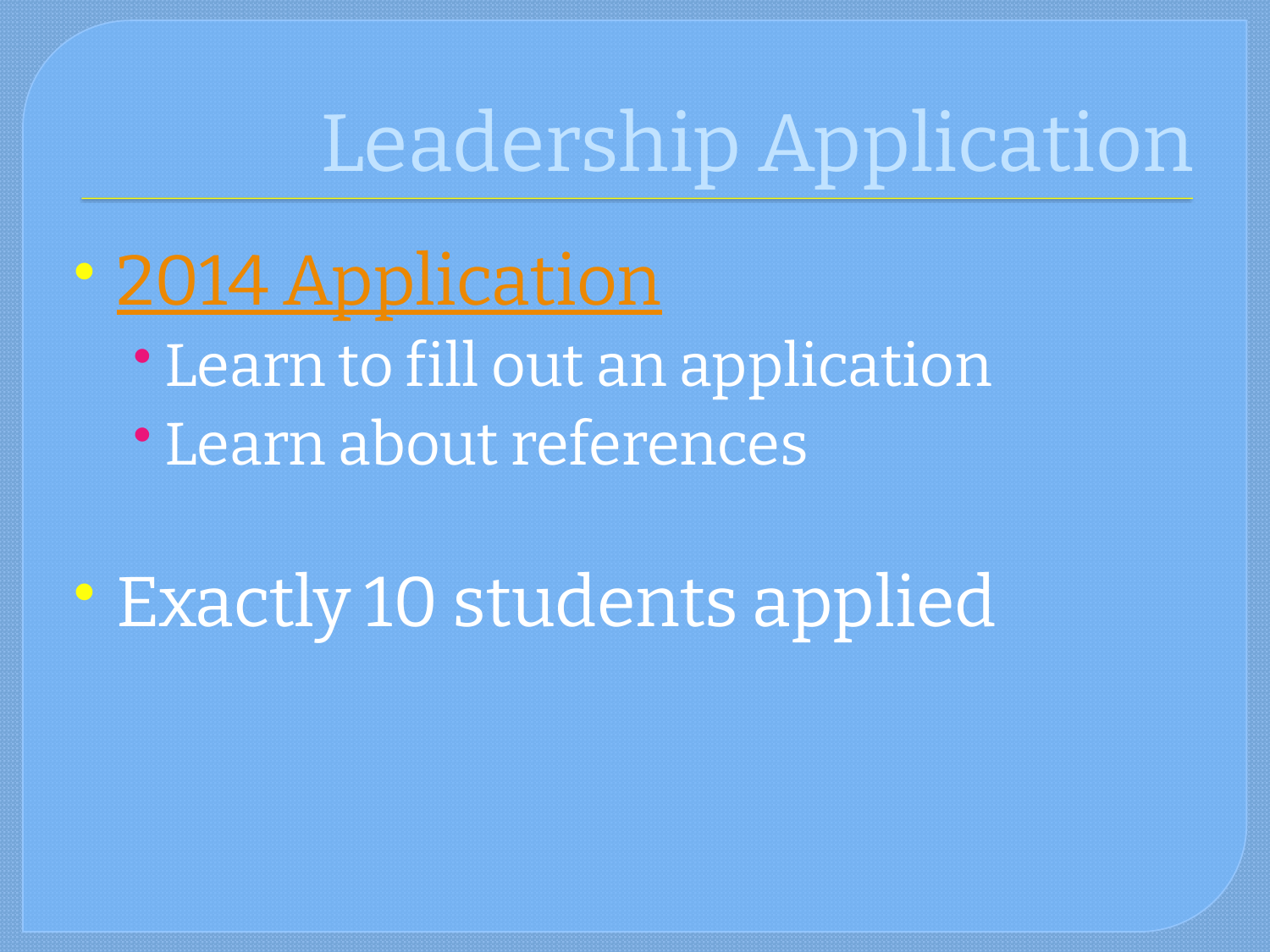

# Leadership Application
2014 Application
Learn to fill out an application
Learn about references

Exactly 10 students applied